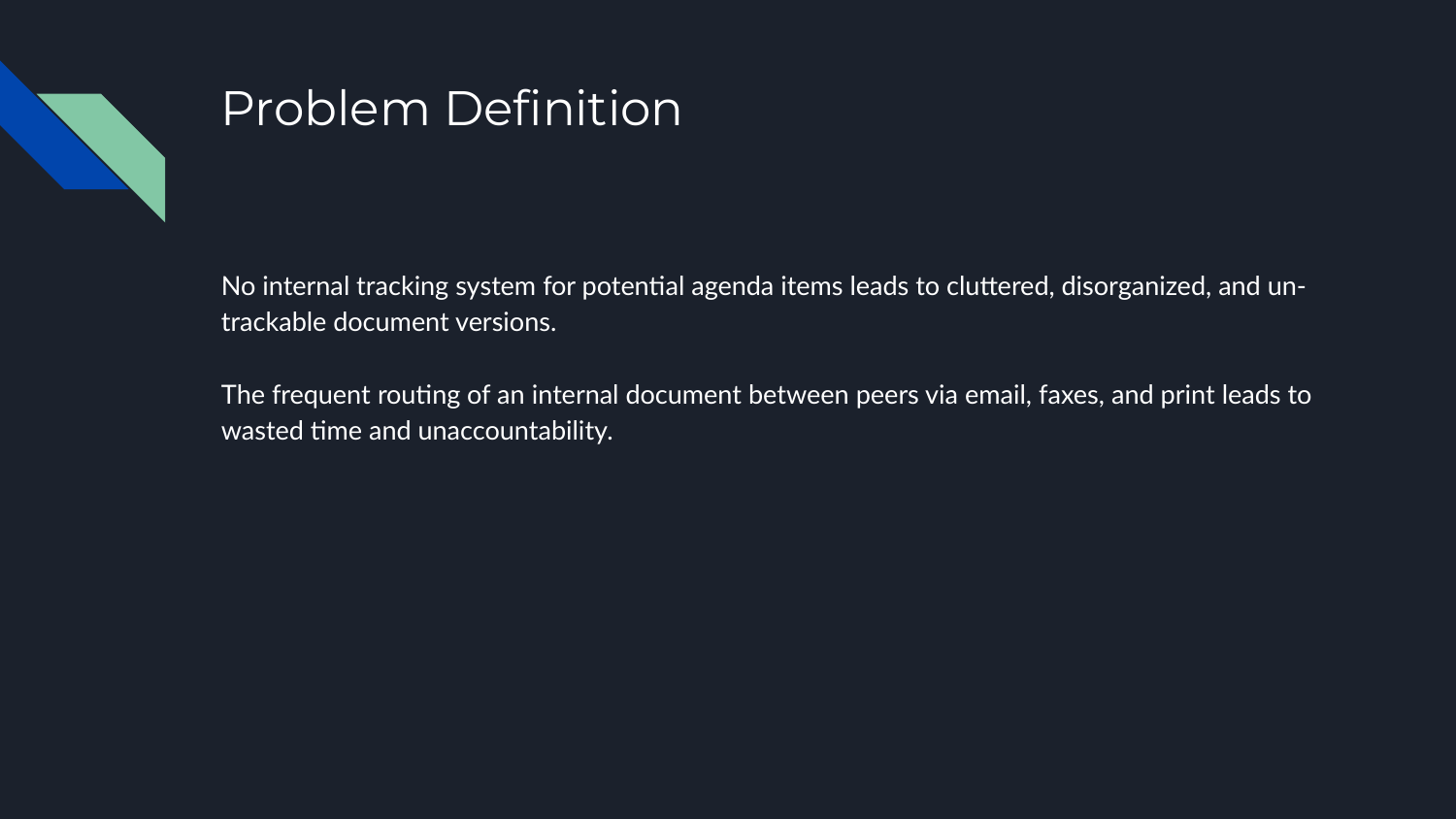

# Problem Definition
No internal tracking system for potential agenda items leads to cluttered, disorganized, and un-trackable document versions.
The frequent routing of an internal document between peers via email, faxes, and print leads to wasted time and unaccountability.